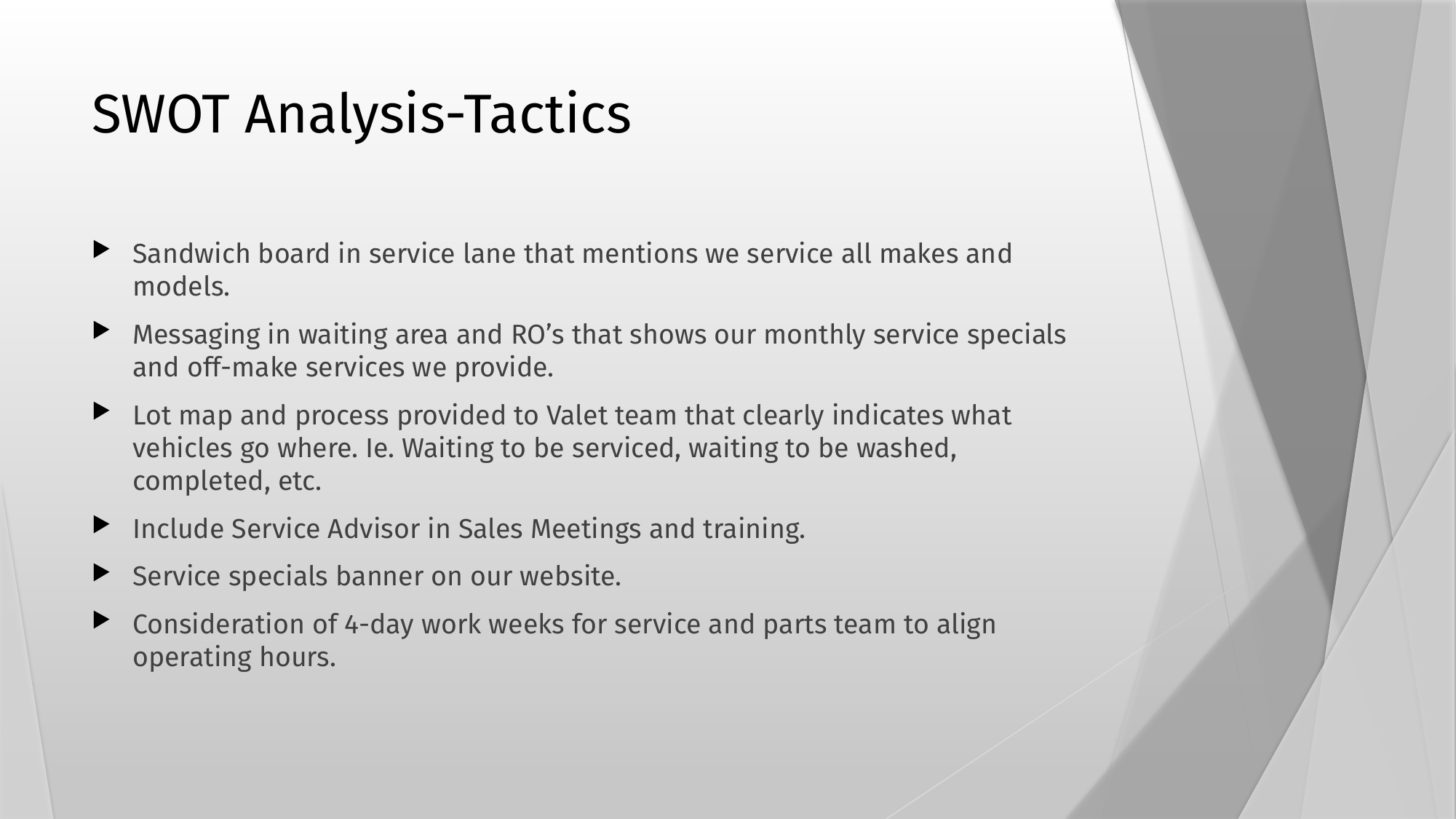

# SWOT Analysis-Tactics
Sandwich board in service lane that mentions we service all makes and models.
Messaging in waiting area and RO’s that shows our monthly service specials and off-make services we provide.
Lot map and process provided to Valet team that clearly indicates what vehicles go where. Ie. Waiting to be serviced, waiting to be washed, completed, etc.
Include Service Advisor in Sales Meetings and training.
Service specials banner on our website.
Consideration of 4-day work weeks for service and parts team to align operating hours.